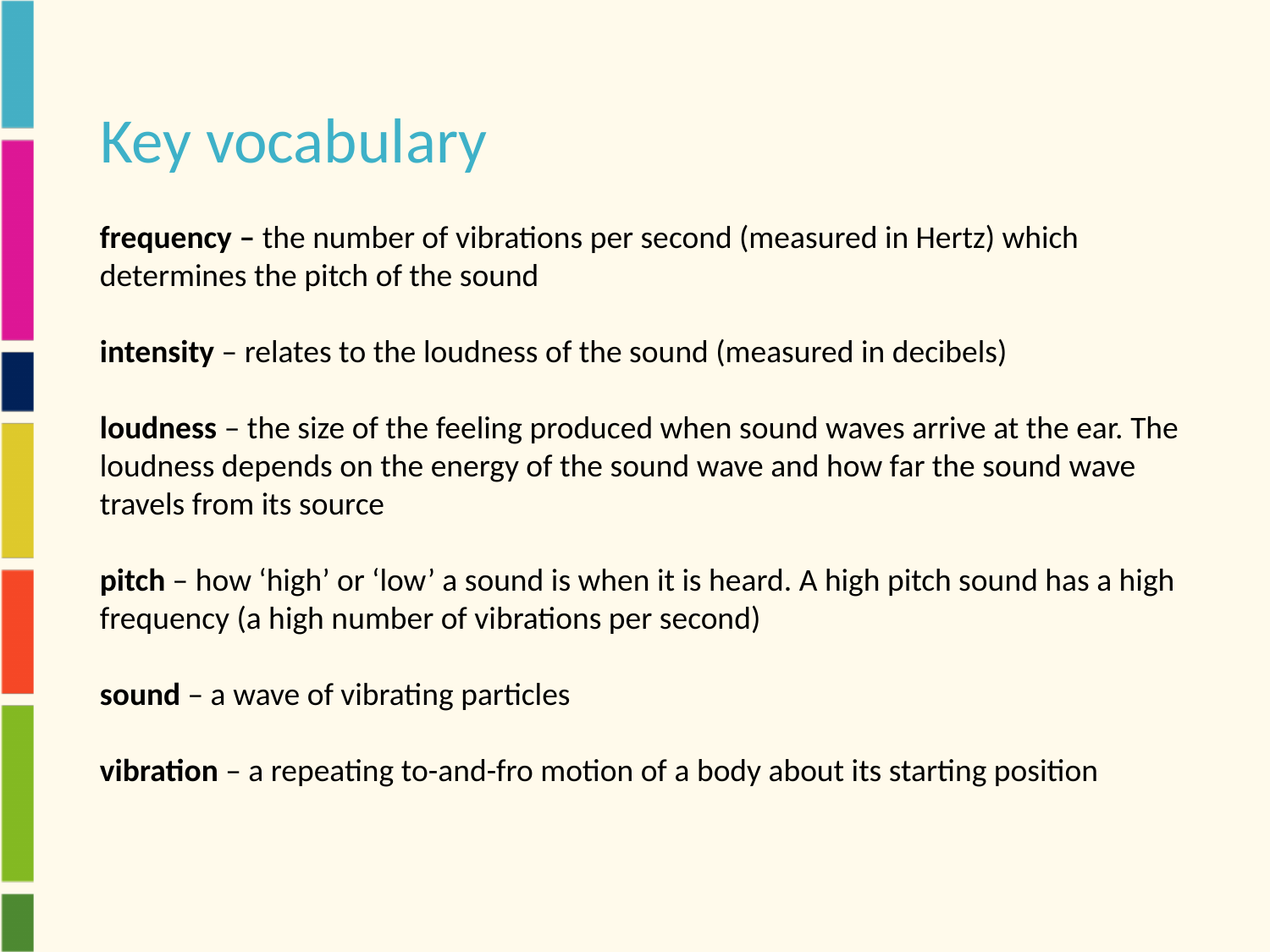

# Key vocabulary
frequency – the number of vibrations per second (measured in Hertz) which determines the pitch of the sound

intensity – relates to the loudness of the sound (measured in decibels)

loudness – the size of the feeling produced when sound waves arrive at the ear. The loudness depends on the energy of the sound wave and how far the sound wave travels from its source

pitch – how ‘high’ or ‘low’ a sound is when it is heard. A high pitch sound has a high frequency (a high number of vibrations per second)

sound – a wave of vibrating particles

vibration – a repeating to-and-fro motion of a body about its starting position